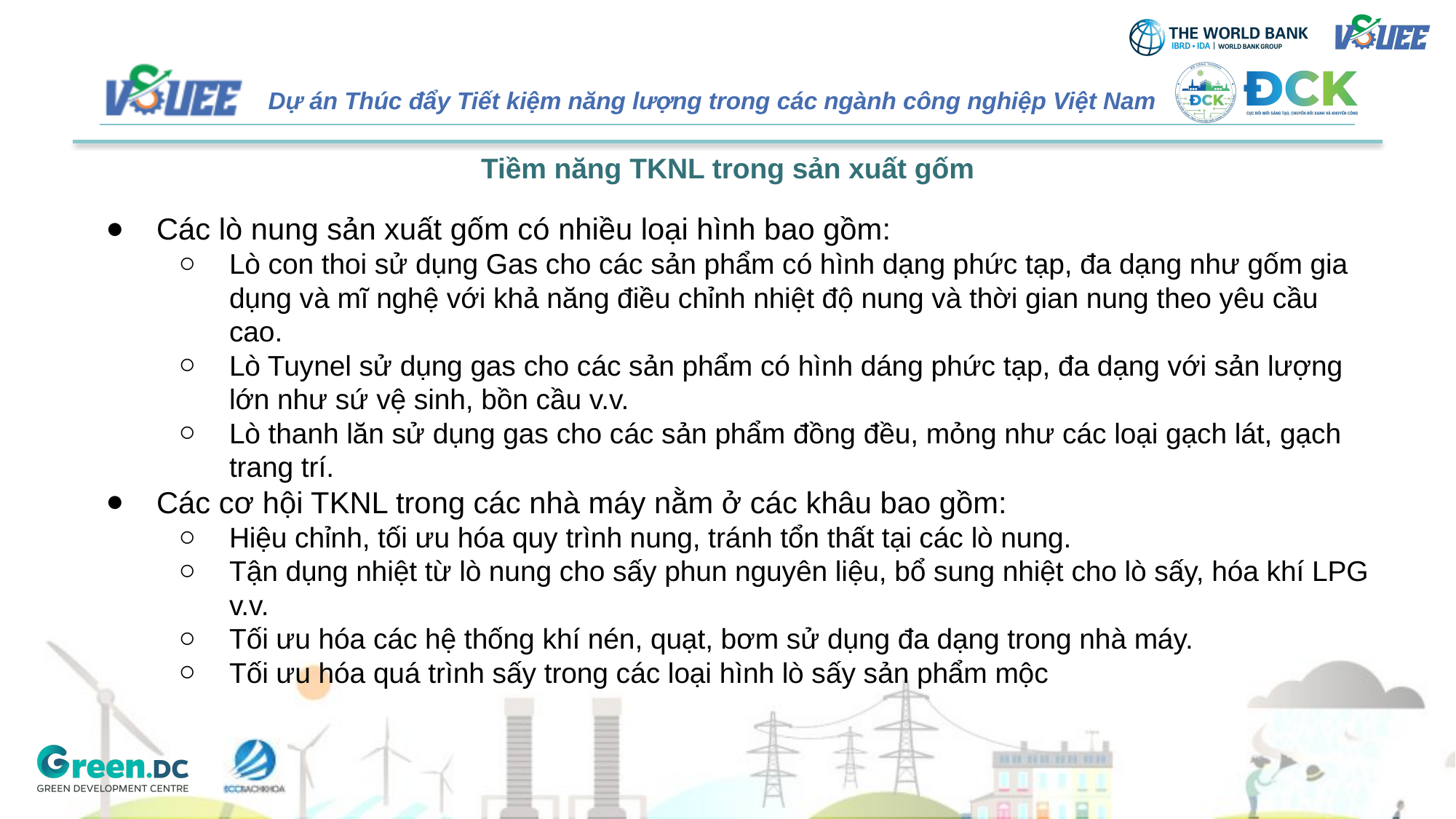

# Tiềm năng TKNL trong sản xuất gốm
Các lò nung sản xuất gốm có nhiều loại hình bao gồm:
Lò con thoi sử dụng Gas cho các sản phẩm có hình dạng phức tạp, đa dạng như gốm gia dụng và mĩ nghệ với khả năng điều chỉnh nhiệt độ nung và thời gian nung theo yêu cầu cao.
Lò Tuynel sử dụng gas cho các sản phẩm có hình dáng phức tạp, đa dạng với sản lượng lớn như sứ vệ sinh, bồn cầu v.v.
Lò thanh lăn sử dụng gas cho các sản phẩm đồng đều, mỏng như các loại gạch lát, gạch trang trí.
Các cơ hội TKNL trong các nhà máy nằm ở các khâu bao gồm:
Hiệu chỉnh, tối ưu hóa quy trình nung, tránh tổn thất tại các lò nung.
Tận dụng nhiệt từ lò nung cho sấy phun nguyên liệu, bổ sung nhiệt cho lò sấy, hóa khí LPG v.v.
Tối ưu hóa các hệ thống khí nén, quạt, bơm sử dụng đa dạng trong nhà máy.
Tối ưu hóa quá trình sấy trong các loại hình lò sấy sản phẩm mộc